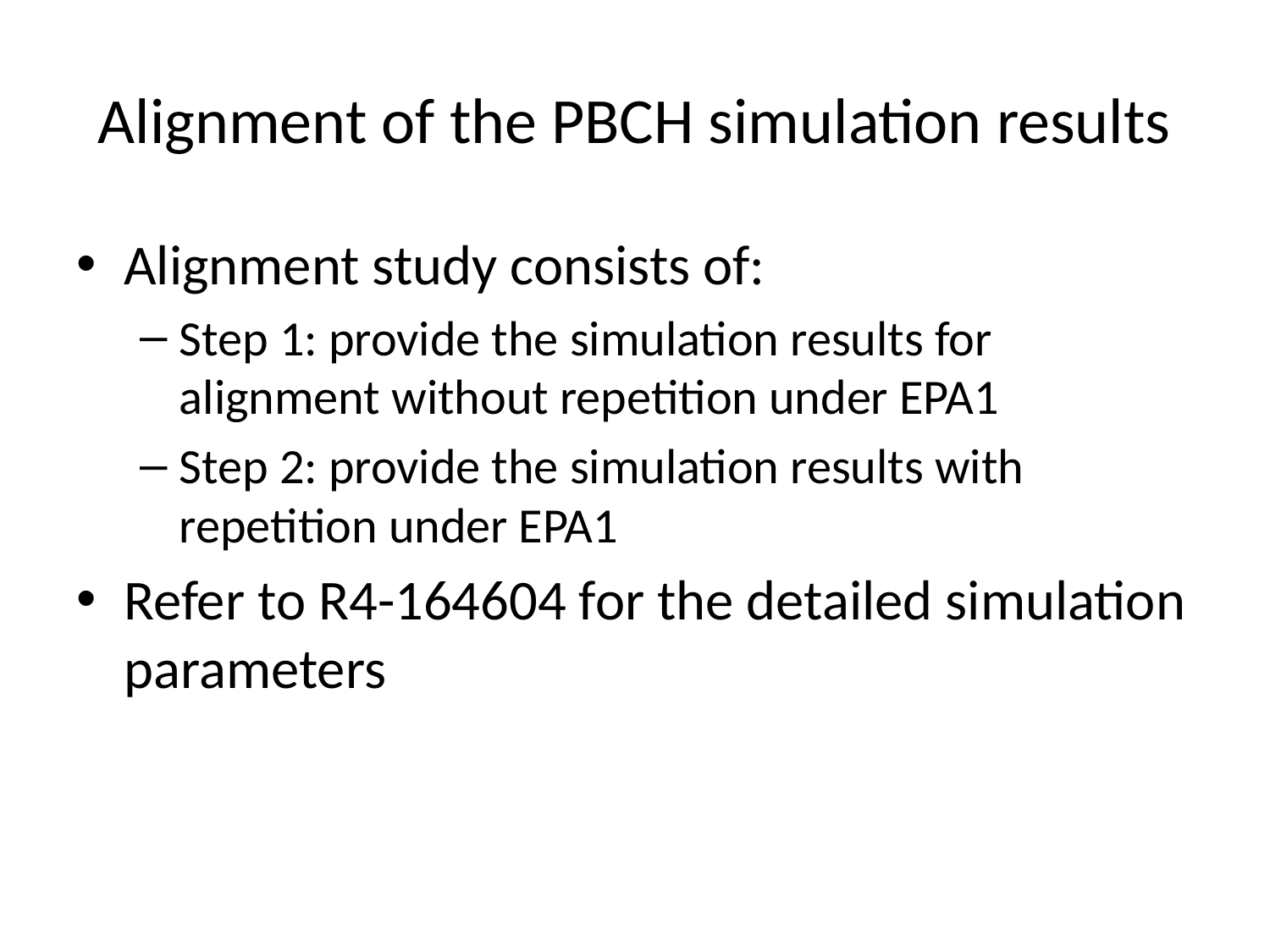

# Alignment of the PBCH simulation results
Alignment study consists of:
Step 1: provide the simulation results for alignment without repetition under EPA1
Step 2: provide the simulation results with repetition under EPA1
Refer to R4-164604 for the detailed simulation parameters